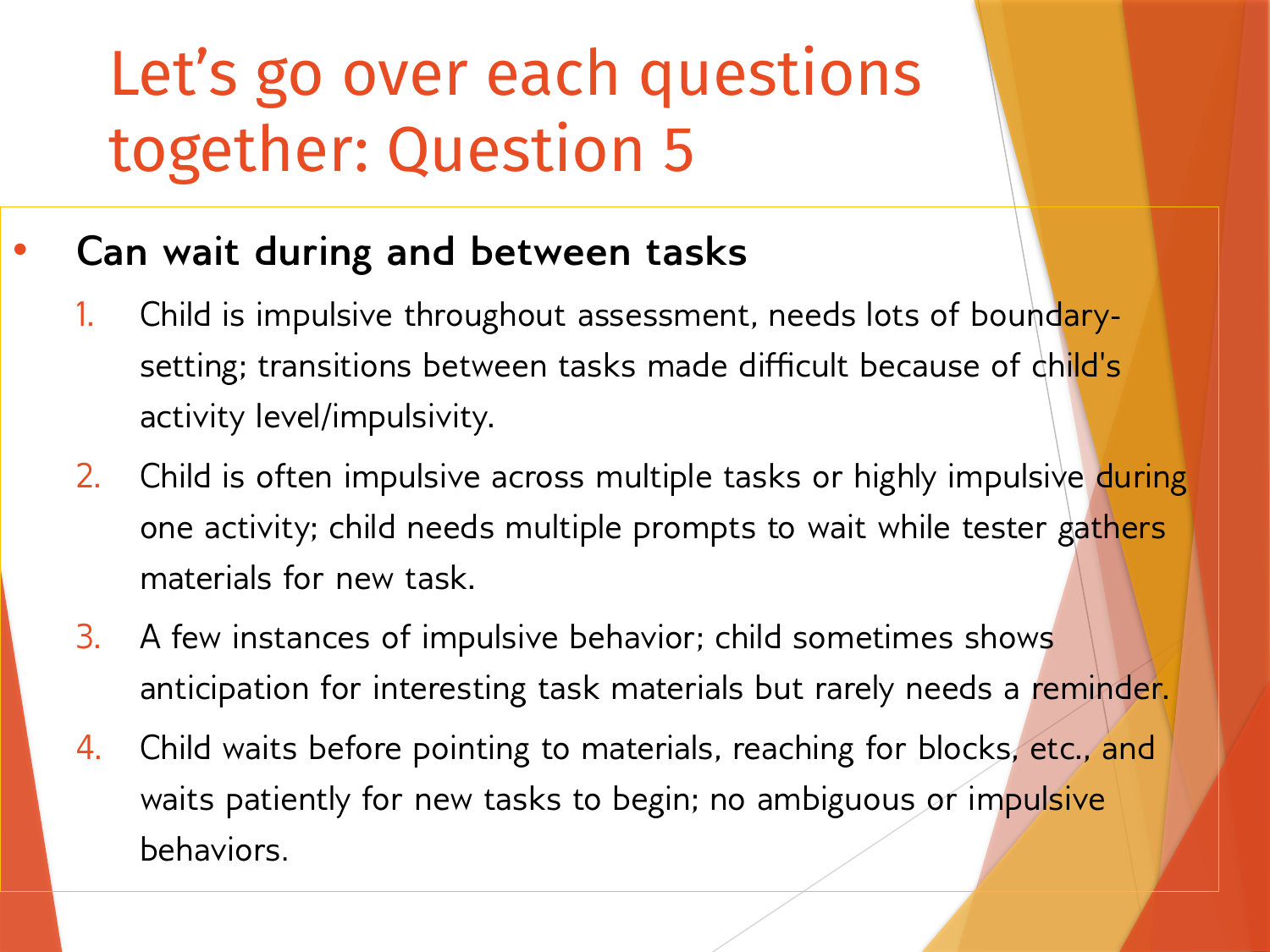

# Let’s go over each questions together: Question 5
Can wait during and between tasks
Child is impulsive throughout assessment, needs lots of boundary-setting; transitions between tasks made difficult because of child's activity level/impulsivity.
Child is often impulsive across multiple tasks or highly impulsive during one activity; child needs multiple prompts to wait while tester gathers materials for new task.
A few instances of impulsive behavior; child sometimes shows anticipation for interesting task materials but rarely needs a reminder.
Child waits before pointing to materials, reaching for blocks, etc., and waits patiently for new tasks to begin; no ambiguous or impulsive behaviors.